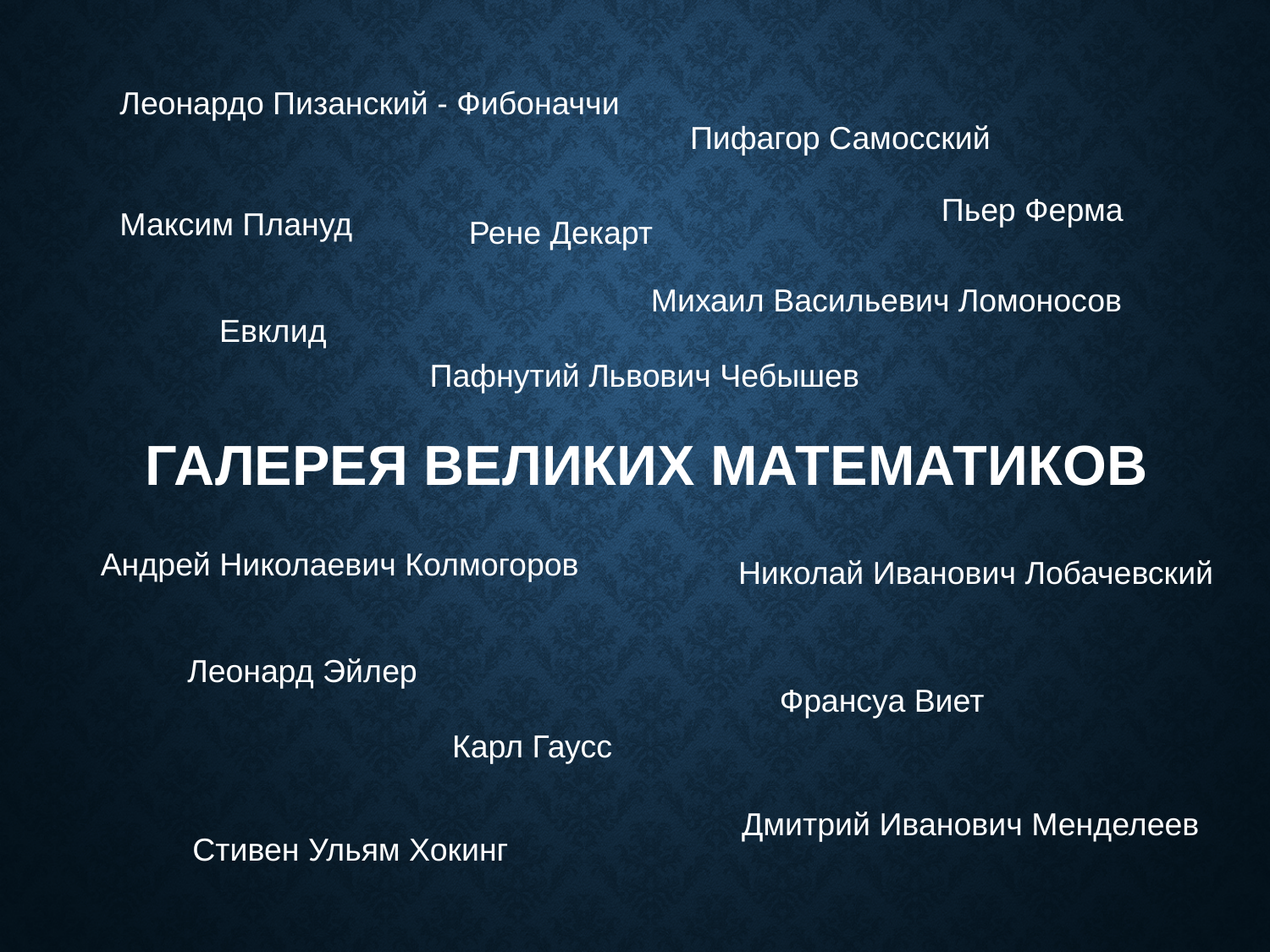

Леонардо Пизанский - Фибоначчи
Пифагор Самосский
Пьер Ферма
Максим Плануд
Рене Декарт
Михаил Васильевич Ломоносов
Евклид
Пафнутий Львович Чебышев
  ГАЛЕРЕЯ ВЕЛИКИХ МАТЕМАТИКОВ
Андрей Николаевич Колмогоров
Николай Иванович Лобачевский
Леонард Эйлер
Франсуа Виет
Карл Гаусс
Дмитрий Иванович Менделеев
Стивен Ульям Хокинг